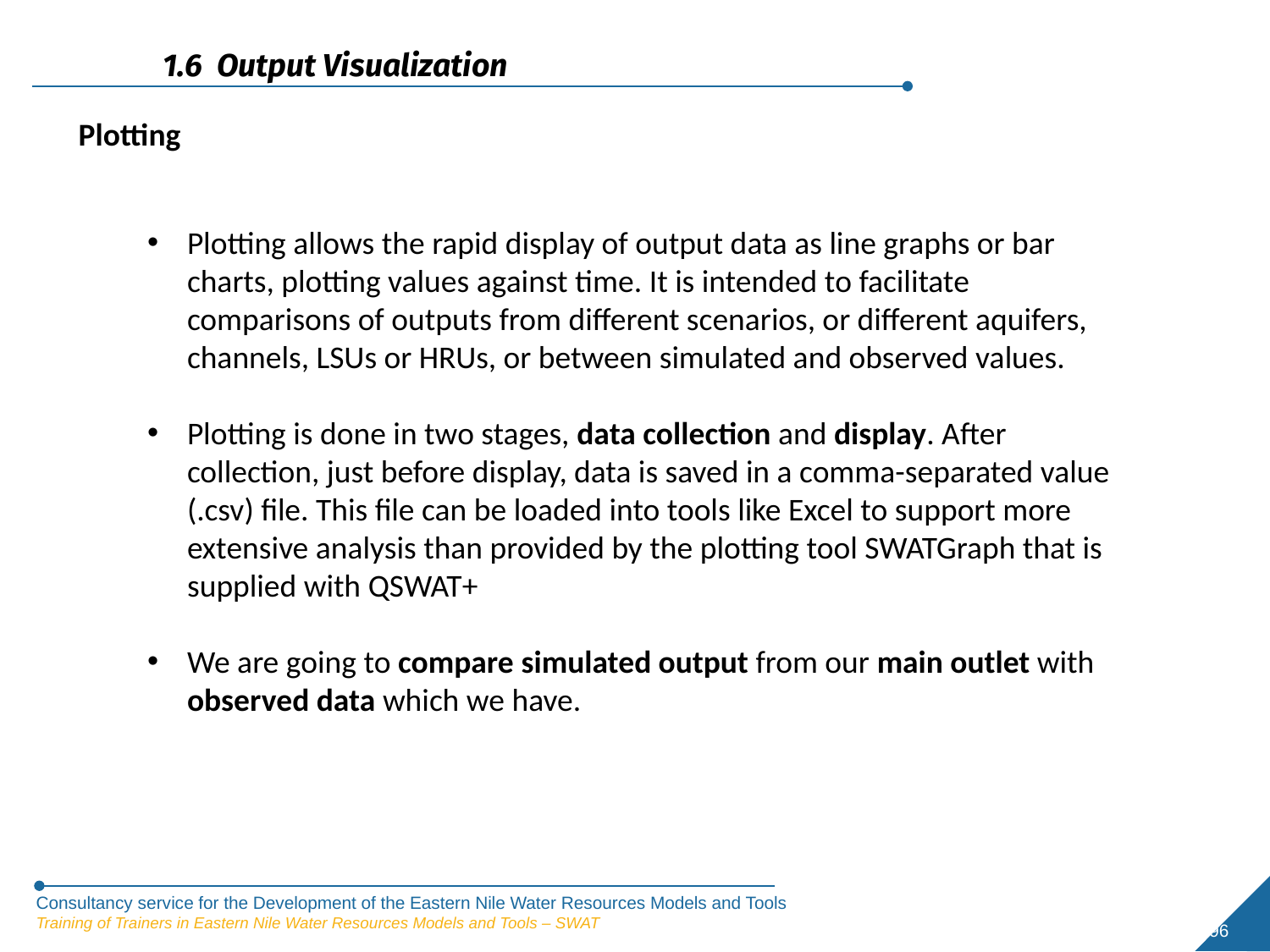

1.6  Output Visualization
Plotting
Plotting allows the rapid display of output data as line graphs or bar charts, plotting values against time. It is intended to facilitate comparisons of outputs from different scenarios, or different aquifers, channels, LSUs or HRUs, or between simulated and observed values.

Plotting is done in two stages, data collection and display. After collection, just before display, data is saved in a comma-separated value (.csv) file. This file can be loaded into tools like Excel to support more extensive analysis than provided by the plotting tool SWATGraph that is supplied with QSWAT+

We are going to compare simulated output from our main outlet with observed data which we have.